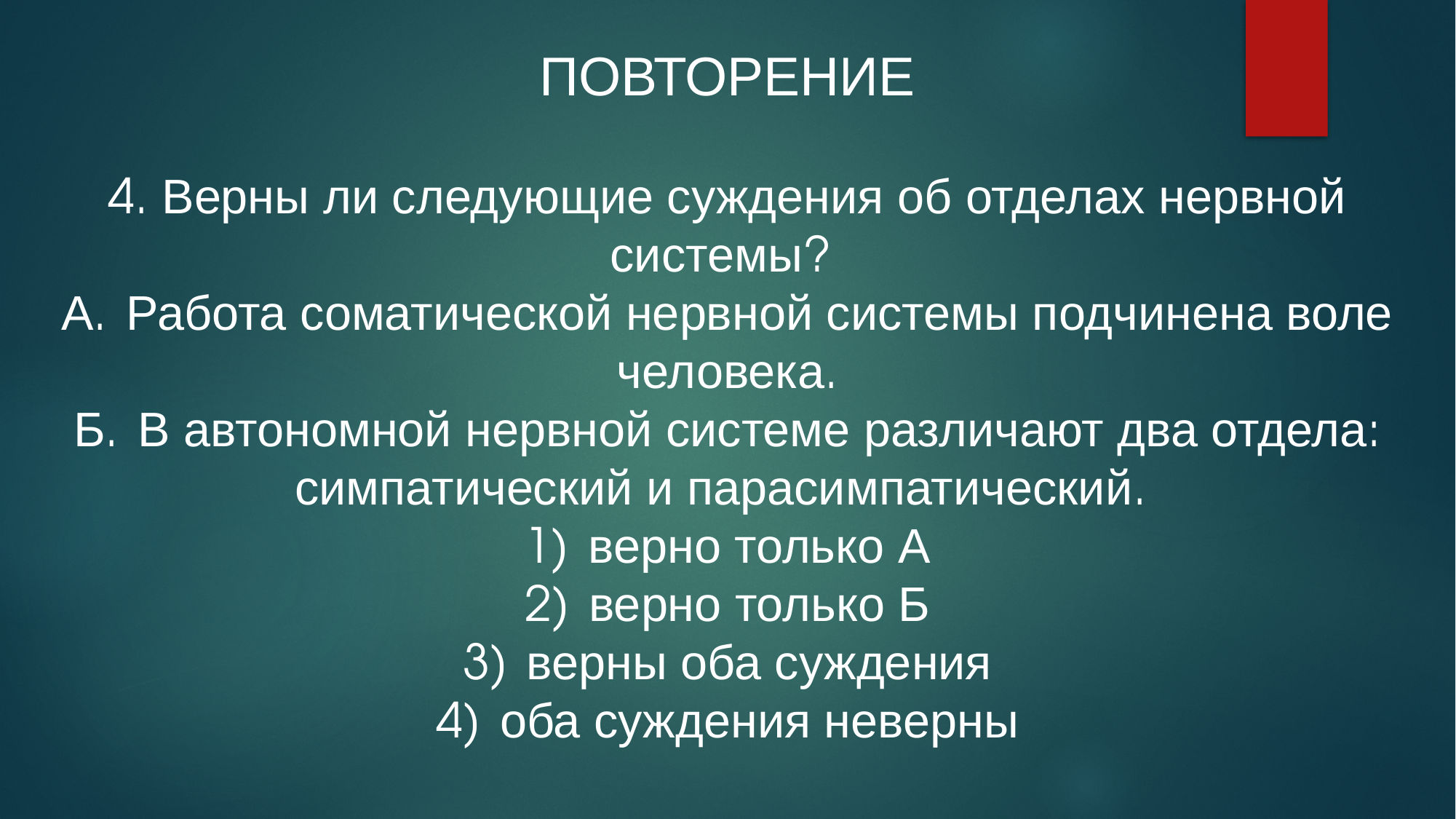

ПОВТОРЕНИЕ

4. Верны ли следующие суждения об отделах нервной системы?
А.  Работа соматической нервной системы подчинена воле человека.
Б.  В автономной нервной системе различают два отдела: симпатический и парасимпатический.
1)  верно только А
2)  верно только Б
3)  верны оба суждения
4)  оба суждения неверны